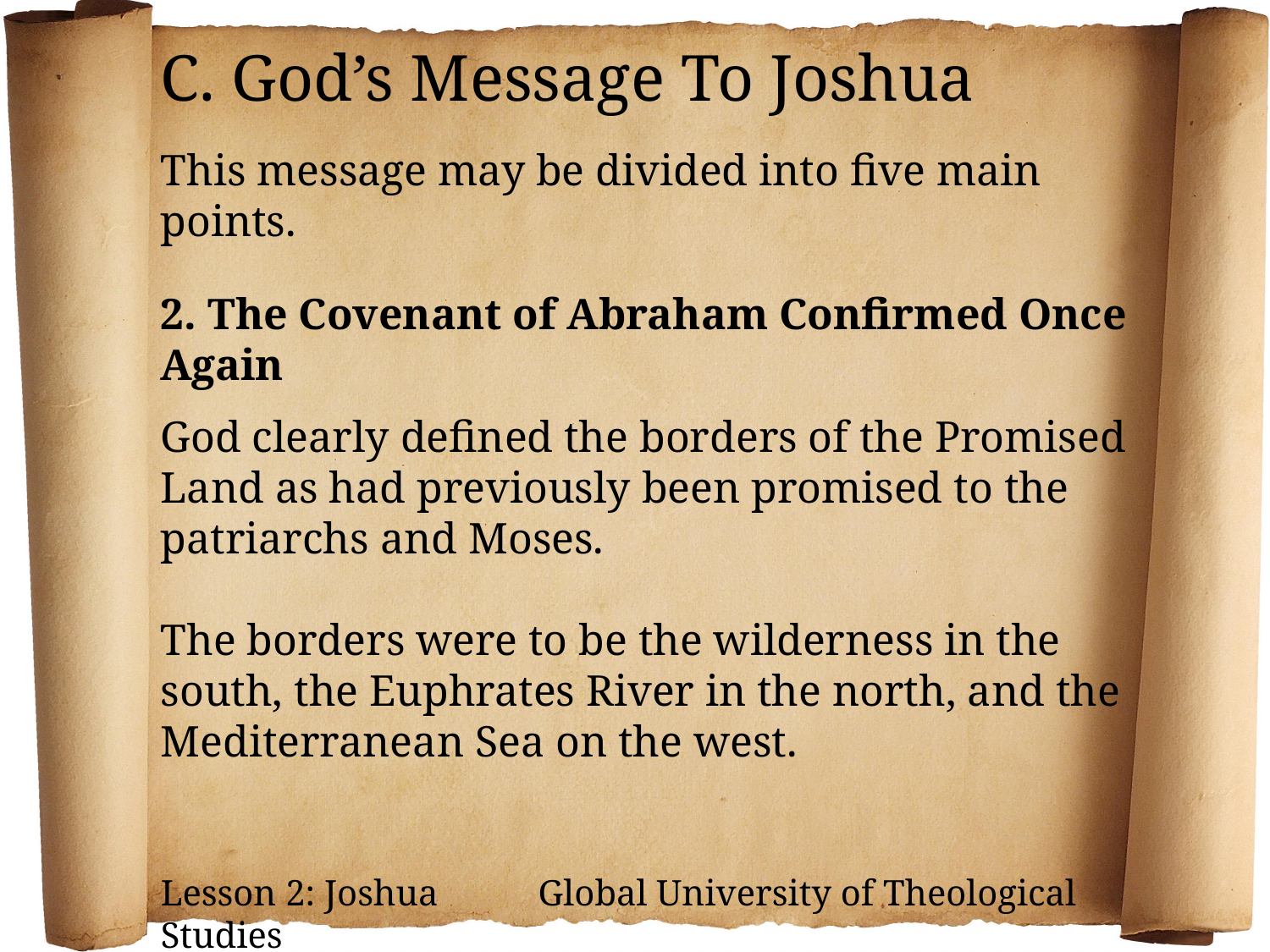

C. God’s Message To Joshua
This message may be divided into five main points.

2. The Covenant of Abraham Confirmed Once Again

God clearly defined the borders of the Promised Land as had previously been promised to the patriarchs and Moses.

The borders were to be the wilderness in the
south, the Euphrates River in the north, and the Mediterranean Sea on the west.
Lesson 2: Joshua           Global University of Theological Studies